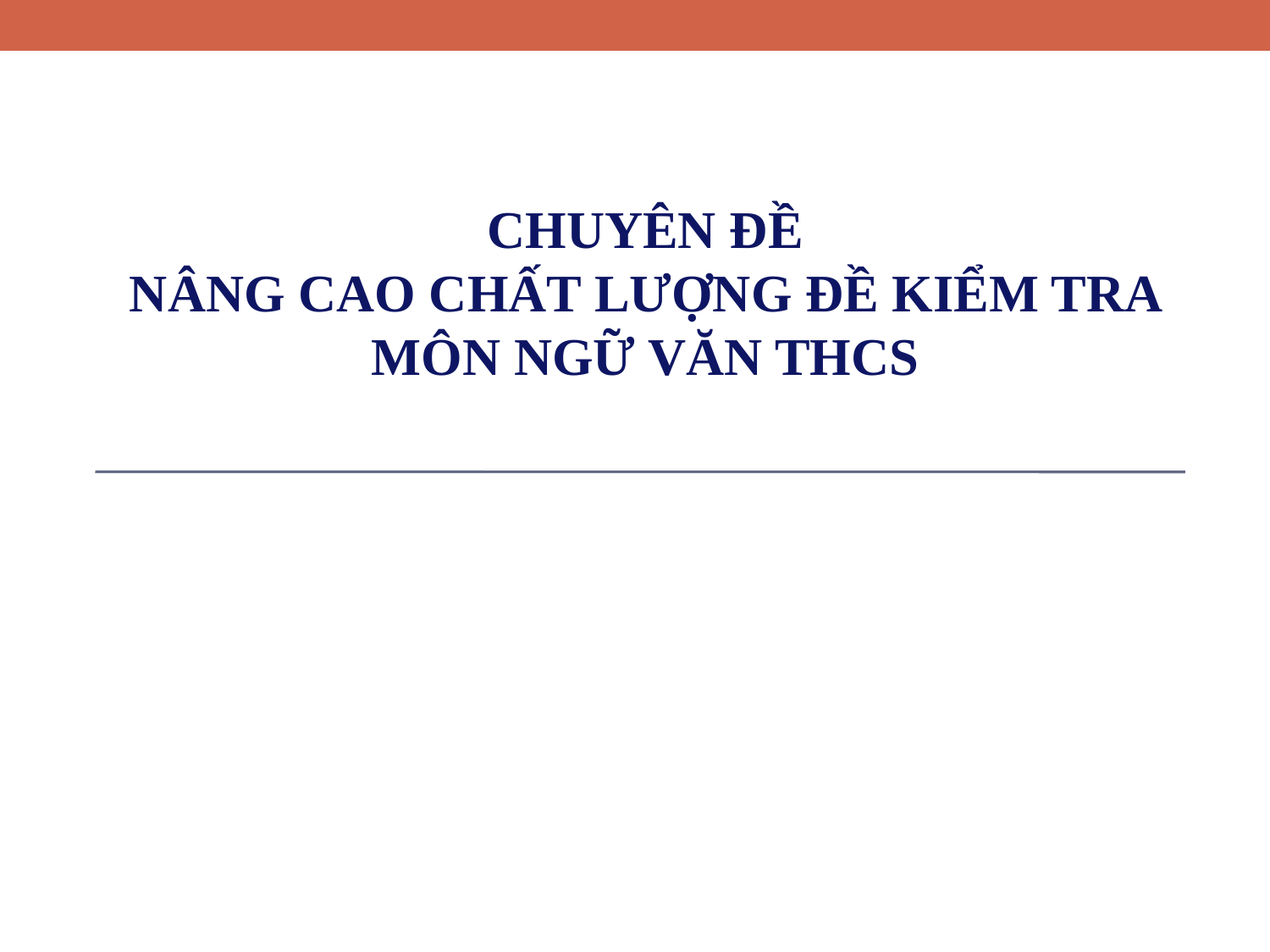

CHUYÊN ĐỀ
NÂNG CAO CHẤT LƯỢNG ĐỀ KIỂM TRA MÔN NGỮ VĂN THCS